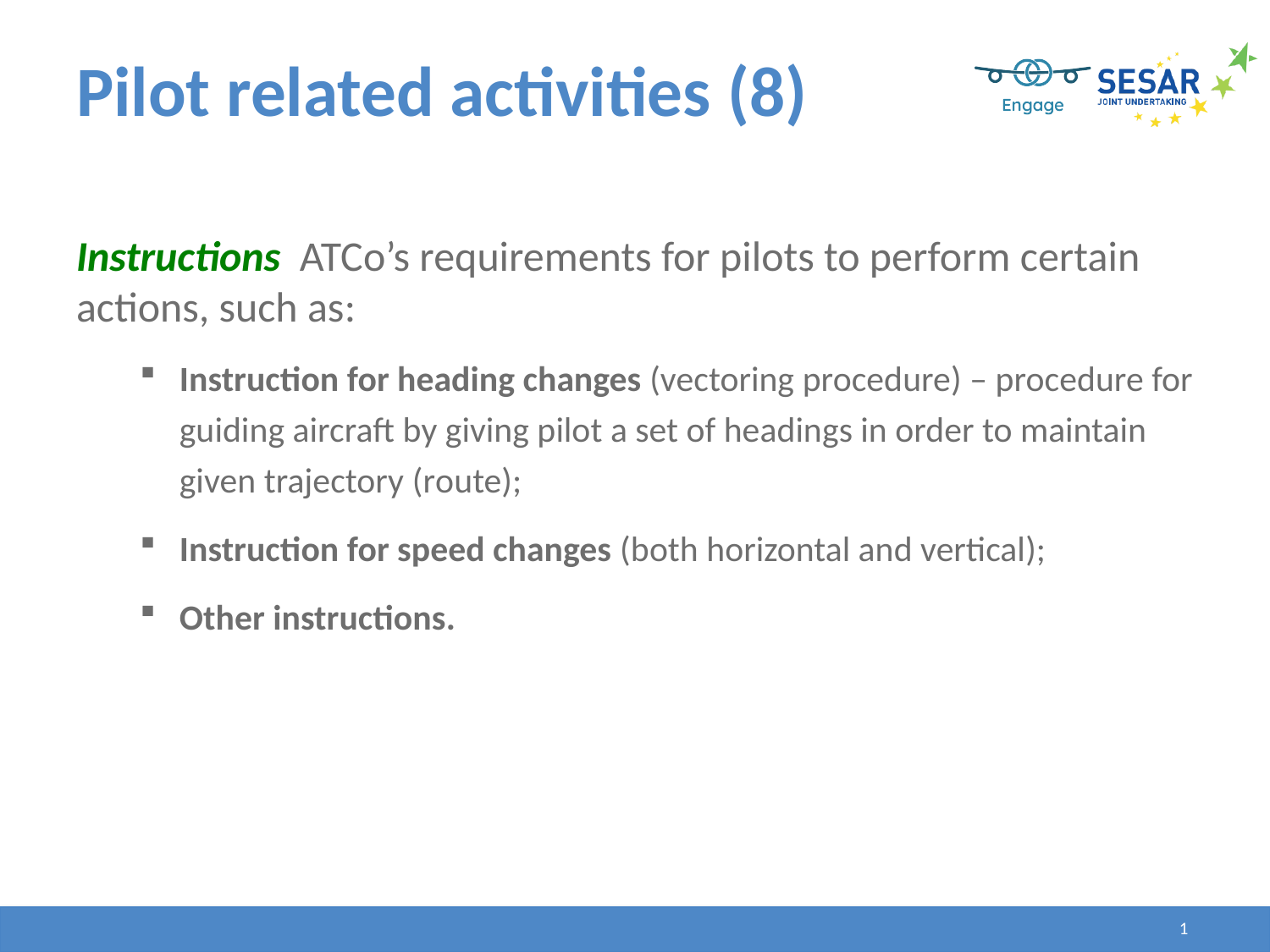

# Pilot related activities (8)
Instructions  ATCo’s requirements for pilots to perform certain actions, such as:
Instruction for heading changes (vectoring procedure) – procedure for guiding aircraft by giving pilot a set of headings in order to maintain  given trajectory (route);
Instruction for speed changes (both horizontal and vertical);
Other instructions.
34